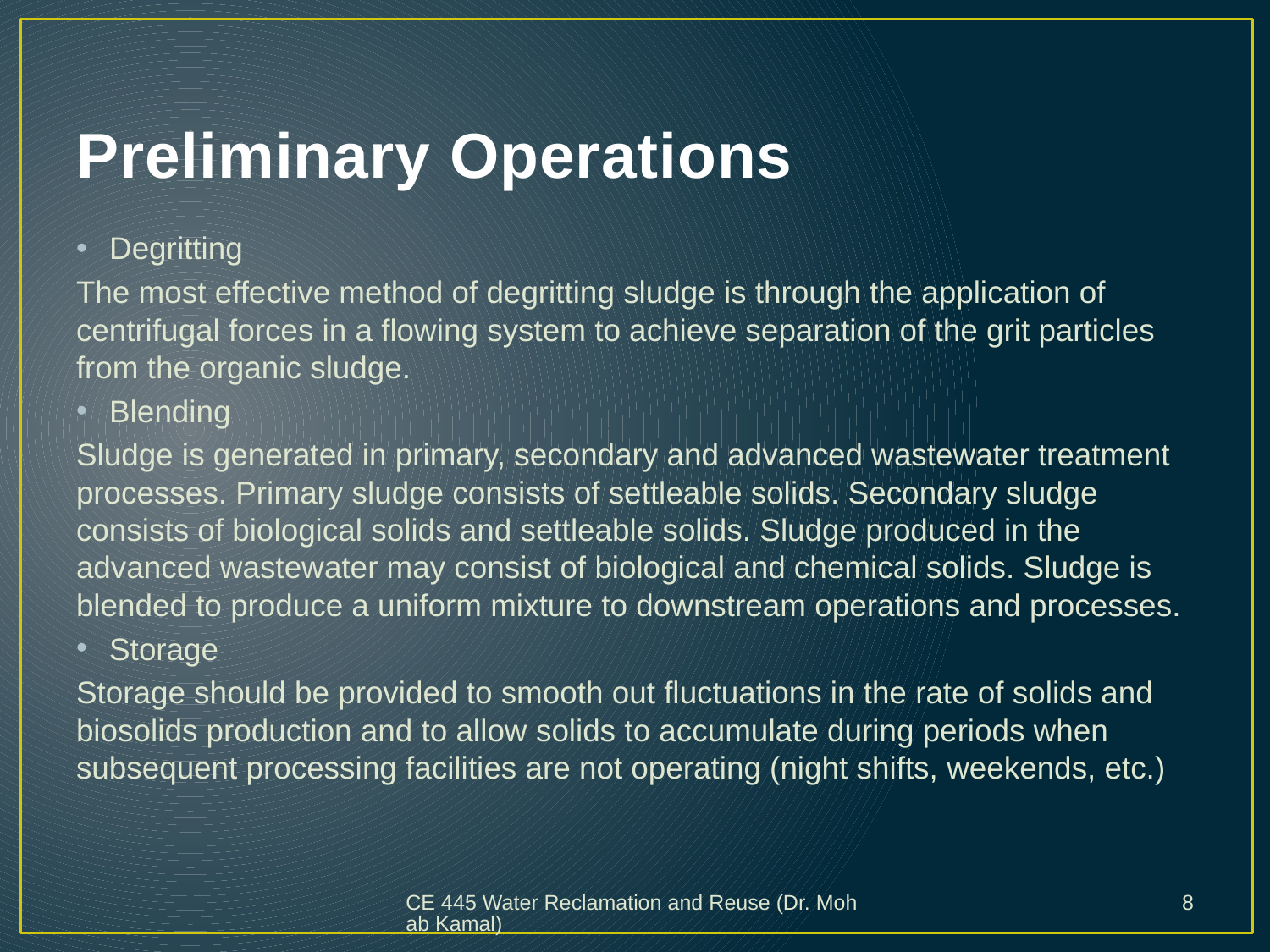

# Preliminary Operations
Degritting
The most effective method of degritting sludge is through the application of centrifugal forces in a flowing system to achieve separation of the grit particles from the organic sludge.
Blending
Sludge is generated in primary, secondary and advanced wastewater treatment processes. Primary sludge consists of settleable solids. Secondary sludge consists of biological solids and settleable solids. Sludge produced in the advanced wastewater may consist of biological and chemical solids. Sludge is blended to produce a uniform mixture to downstream operations and processes.
Storage
Storage should be provided to smooth out fluctuations in the rate of solids and biosolids production and to allow solids to accumulate during periods when subsequent processing facilities are not operating (night shifts, weekends, etc.)
CE 445 Water Reclamation and Reuse (Dr. Mohab Kamal)
8